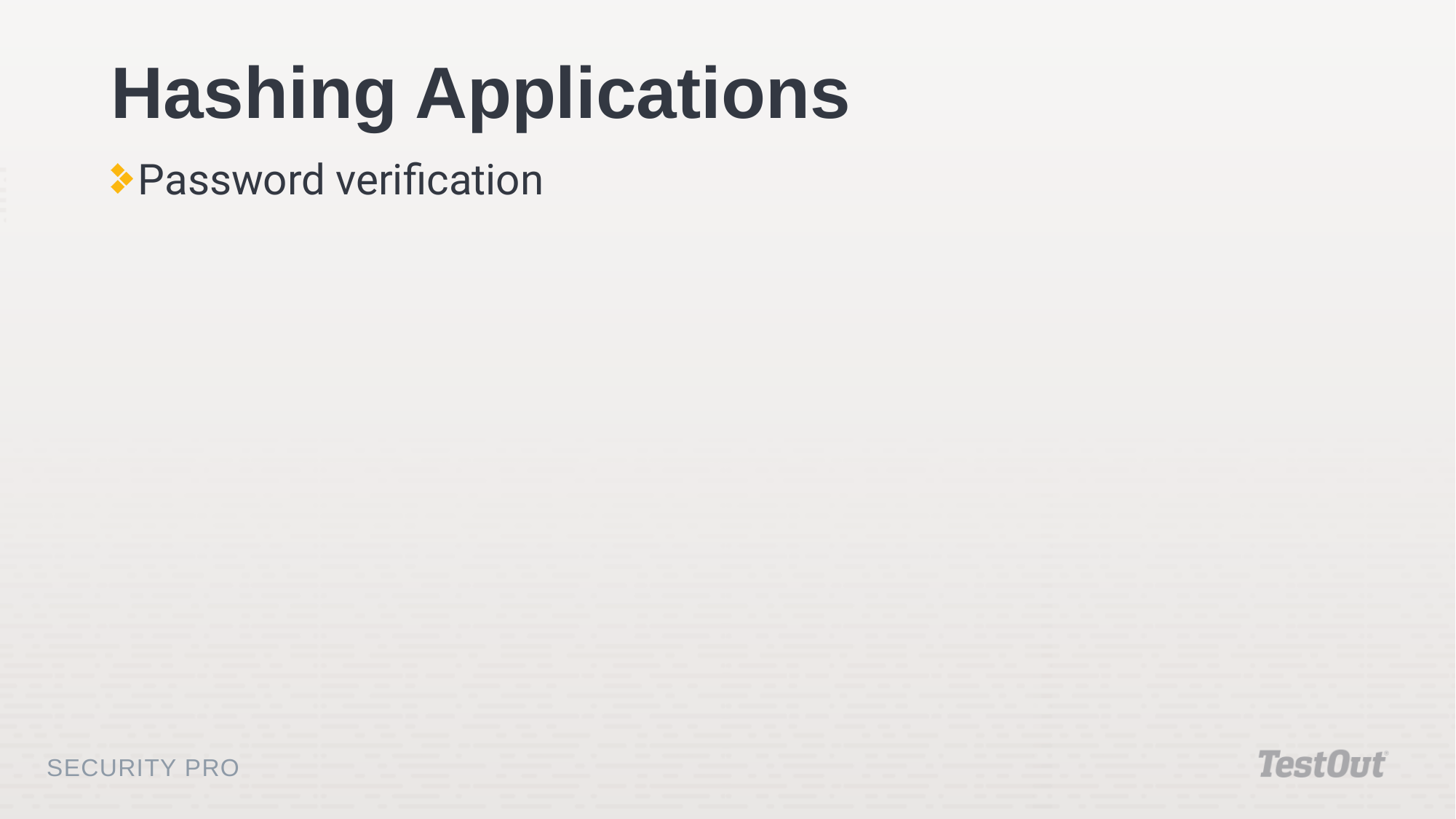

# Hashing Applications
Password verification
Security Pro